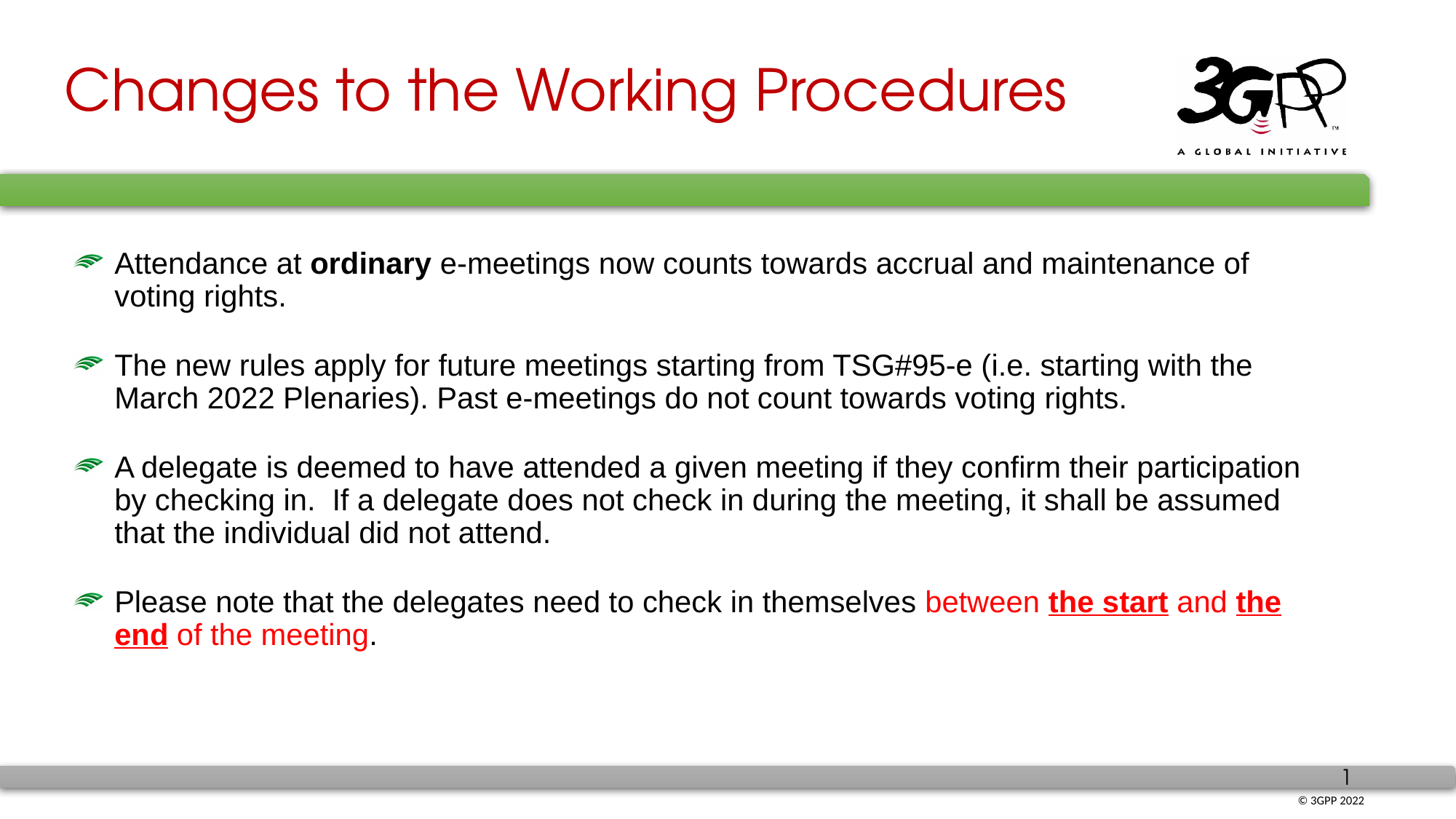

# Changes to the Working Procedures
Attendance at ordinary e-meetings now counts towards accrual and maintenance of voting rights.
The new rules apply for future meetings starting from TSG#95-e (i.e. starting with the March 2022 Plenaries). Past e-meetings do not count towards voting rights.
A delegate is deemed to have attended a given meeting if they confirm their participation by checking in.  If a delegate does not check in during the meeting, it shall be assumed that the individual did not attend.
Please note that the delegates need to check in themselves between the start and the end of the meeting.